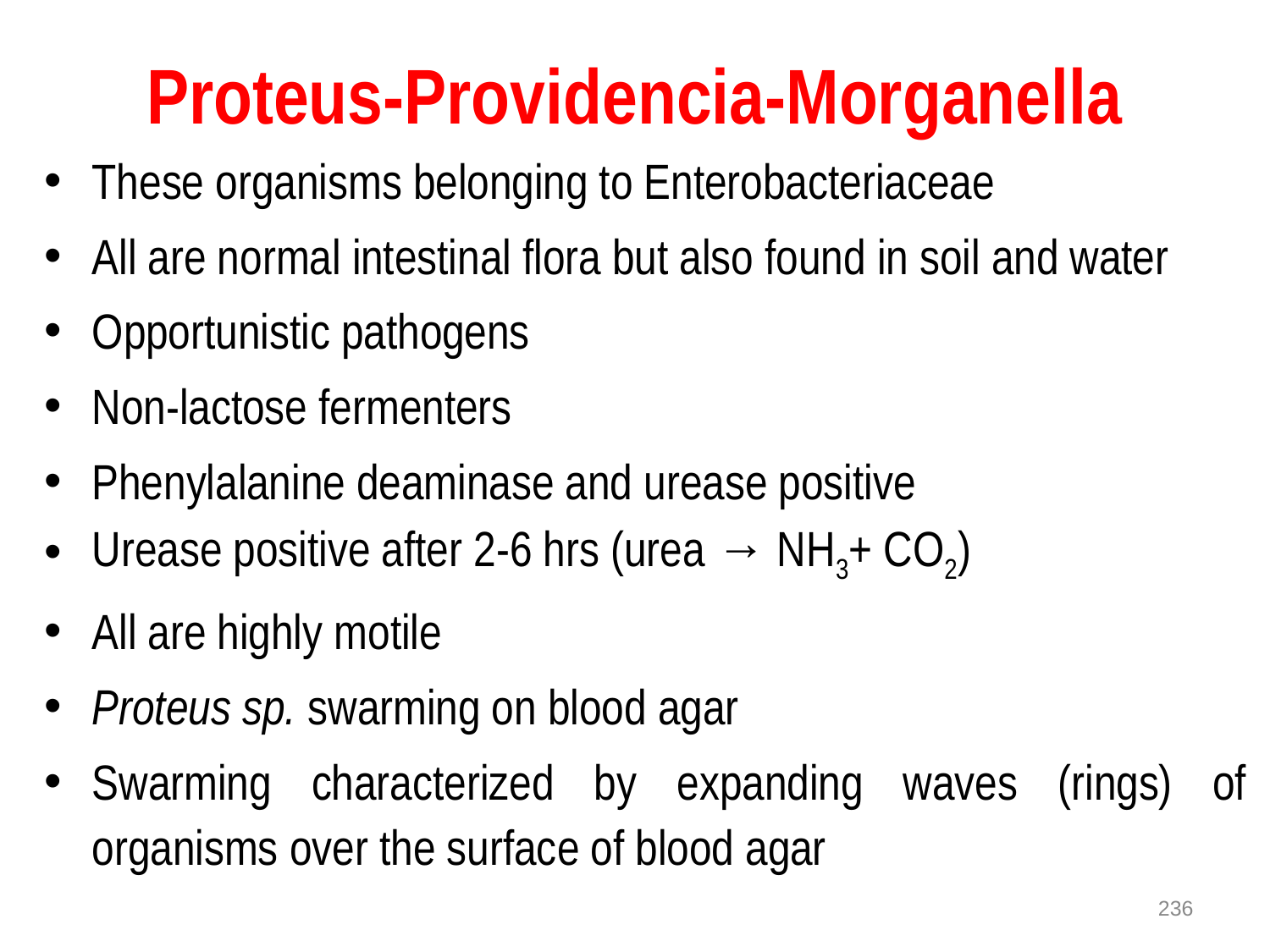

# Proteus-Providencia-Morganella
These organisms belonging to Enterobacteriaceae
All are normal intestinal flora but also found in soil and water
Opportunistic pathogens
Non-lactose fermenters
Phenylalanine deaminase and urease positive
Urease positive after 2-6 hrs (urea → NH3+ CO2)
All are highly motile
Proteus sp. swarming on blood agar
Swarming characterized by expanding waves (rings) of organisms over the surface of blood agar

236